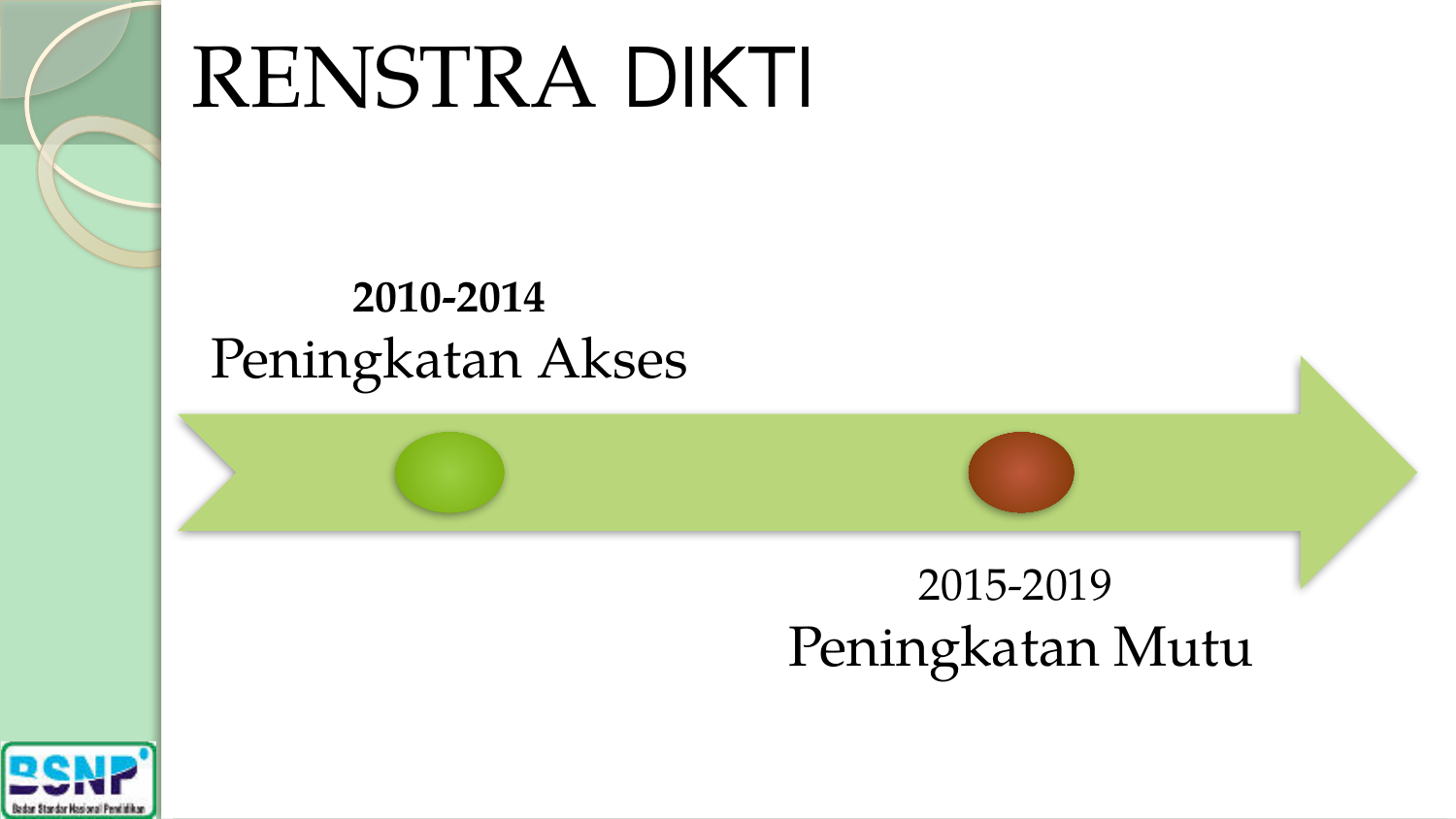

# RENSTRA DIKTI
 2010-2014
Peningkatan Akses
2015-2019
Peningkatan Mutu